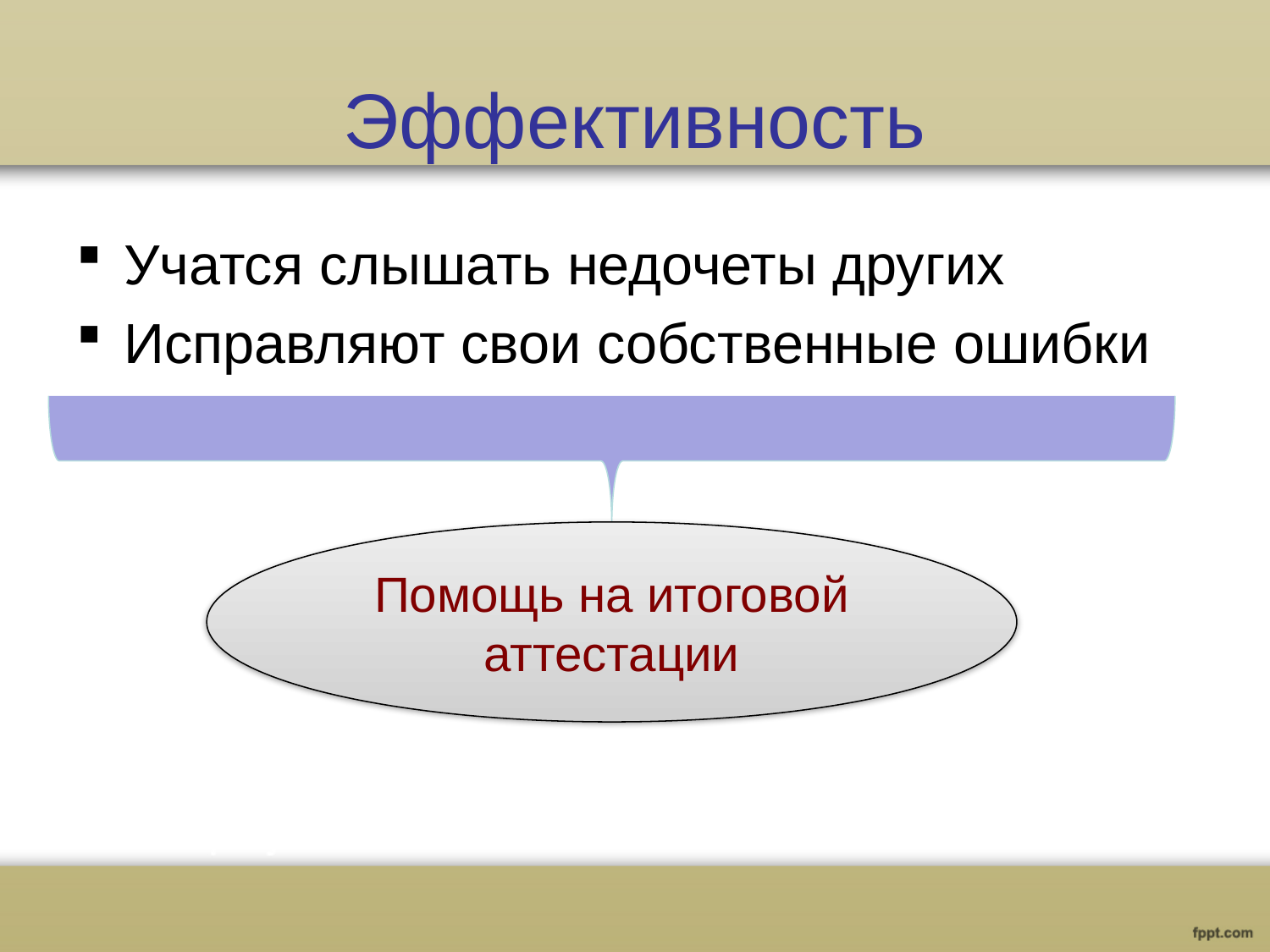

# Эффективность
Учатся слышать недочеты других
Исправляют свои собственные ошибки
Помощь на итоговой аттестации